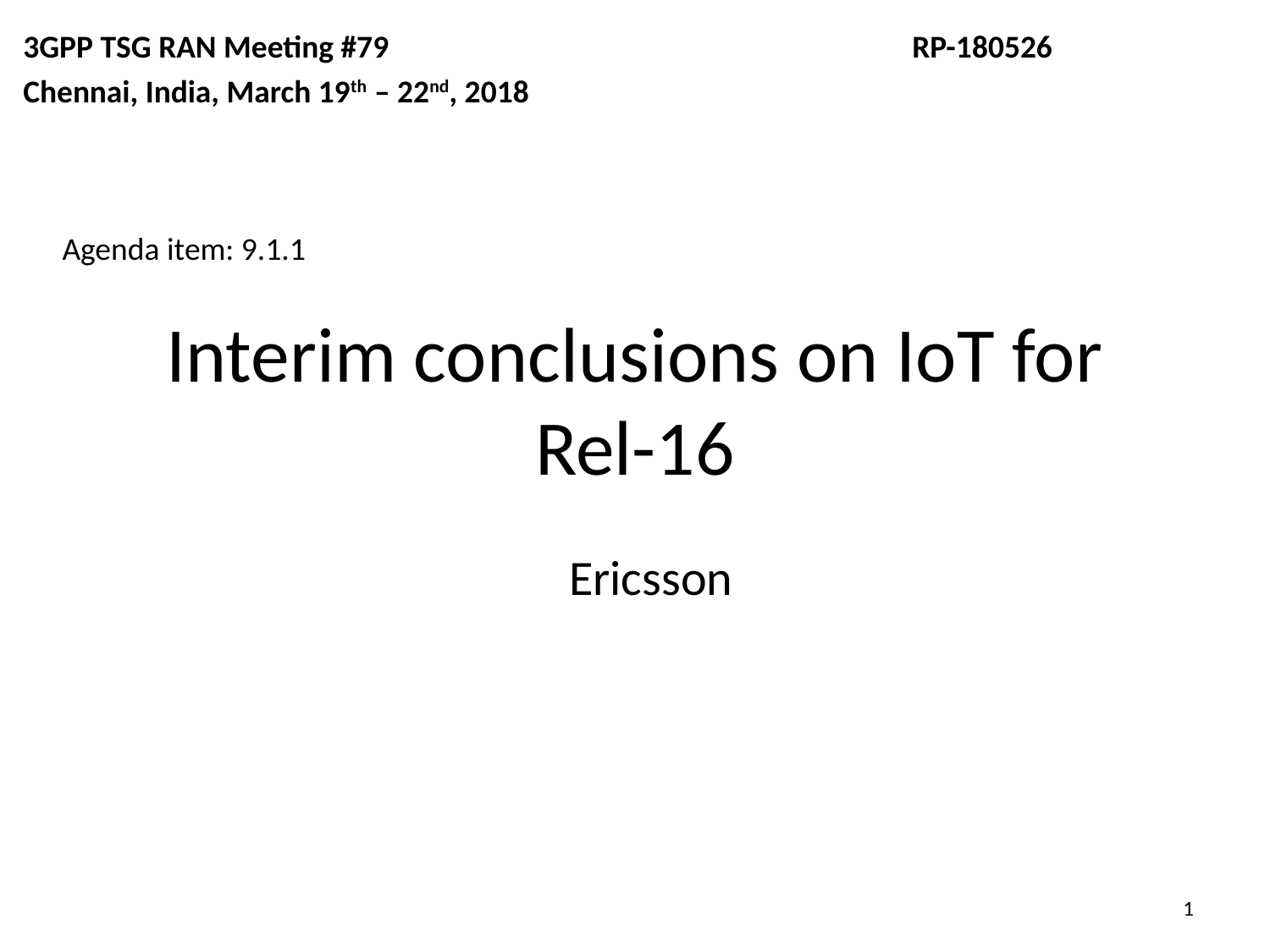

3GPP TSG RAN Meeting #79               		                        	RP-180526
Chennai, India, March 19th – 22nd, 2018
Agenda item: 9.1.1
# Interim conclusions on IoT for Rel-16
Ericsson
1